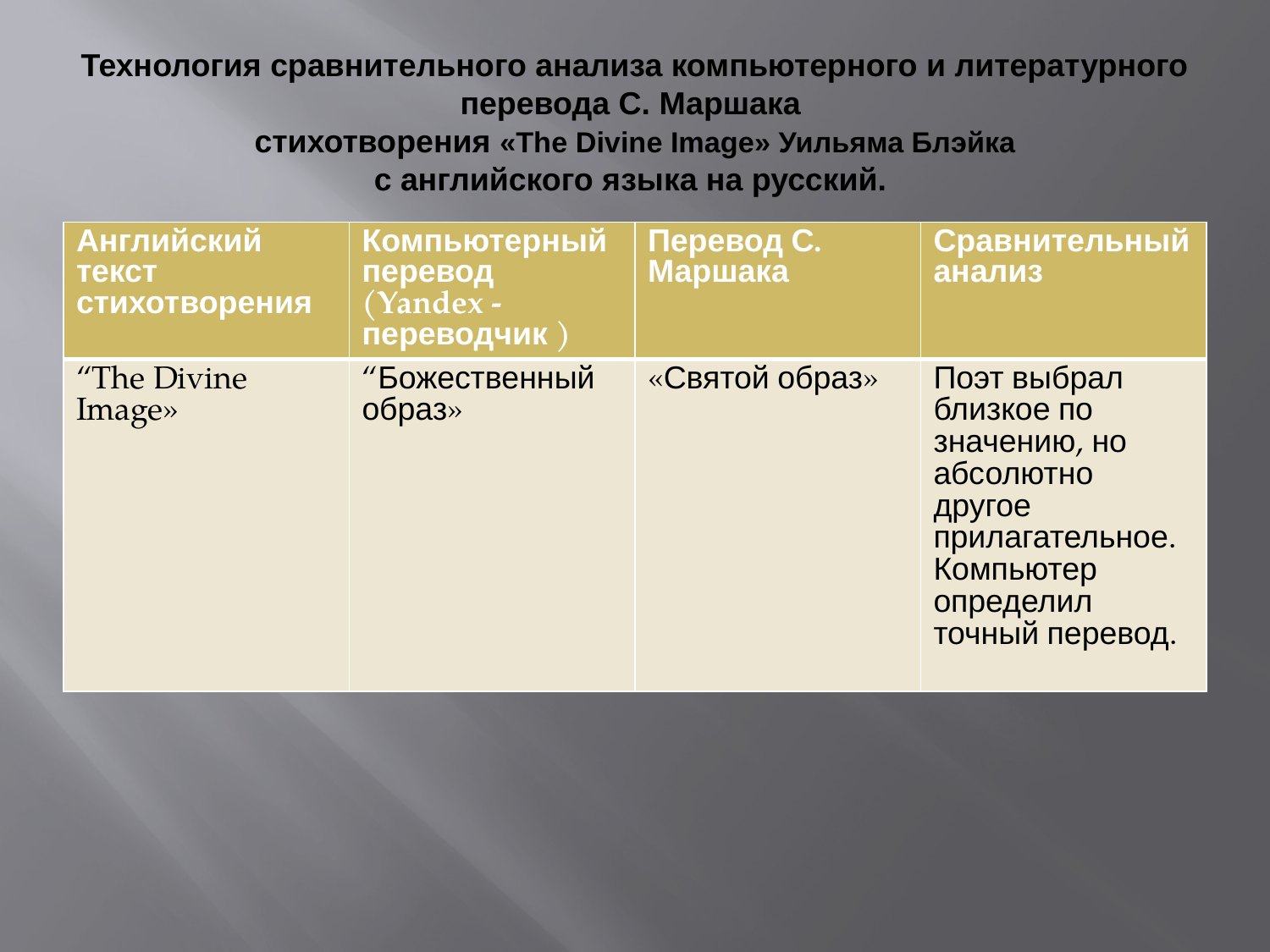

# Технология сравнительного анализа компьютерного и литературного перевода С. Маршака стихотворения «The Divine Image» Уильяма Блэйка с английского языка на русский.
| Английский текст стихотворения | Компьютерный перевод (Yandex - переводчик ) | Перевод С. Маршака | Сравнительный анализ |
| --- | --- | --- | --- |
| “The Divine Image» | “Божественный образ» | «Святой образ» | Поэт выбрал близкое по значению, но абсолютно другое прилагательное. Компьютер определил точный перевод. |